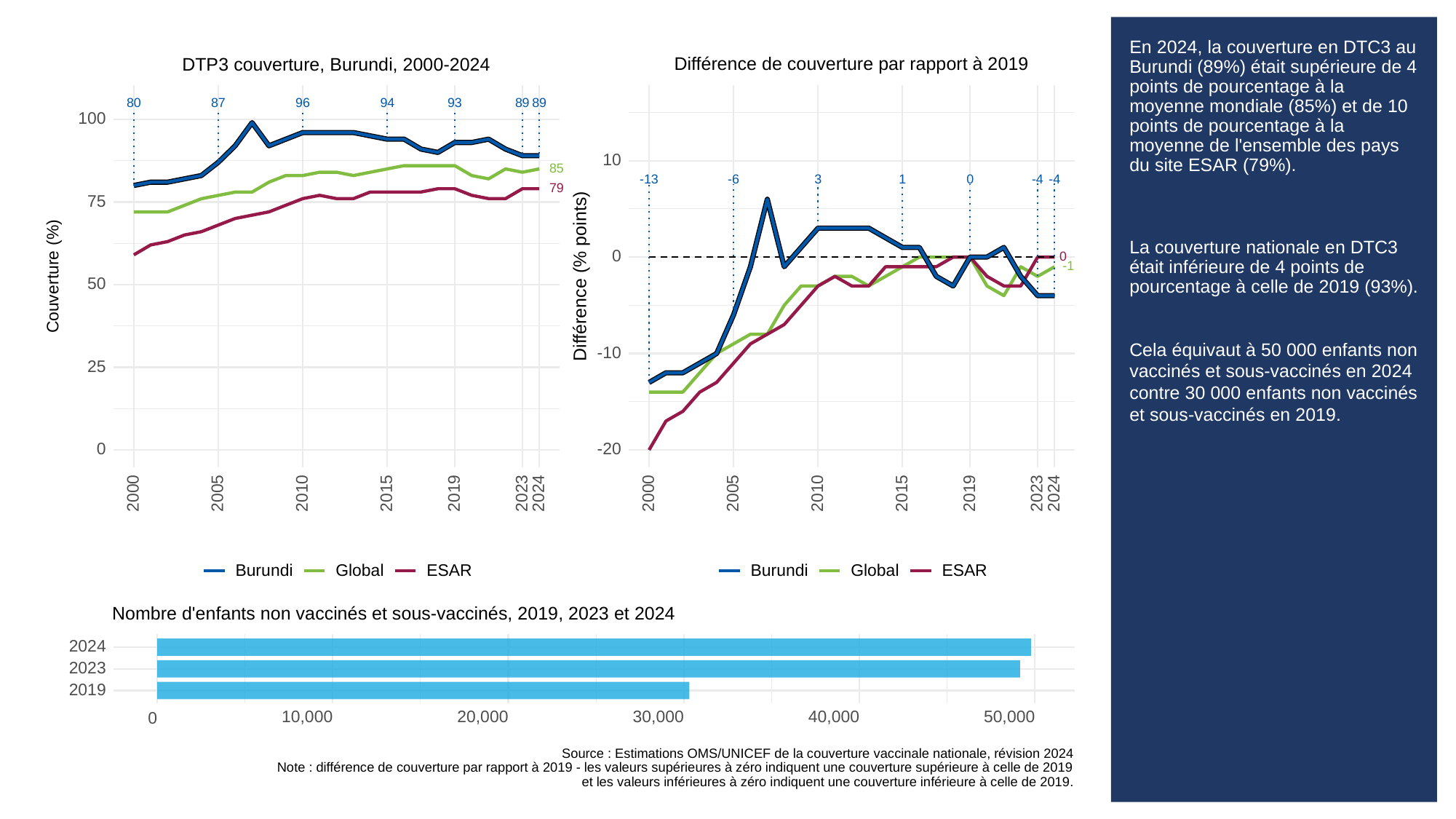

# En 2024, la couverture en DTC3 au Burundi (89%) était supérieure de 4 points de pourcentage à la moyenne mondiale (85%) et de 10 points de pourcentage à la moyenne de l'ensemble des pays du site ESAR (79%).

La couverture nationale en DTC3 était inférieure de 4 points de pourcentage à celle de 2019 (93%).

Cela équivaut à 50 000 enfants non vaccinés et sous-vaccinés en 2024 contre 30 000 enfants non vaccinés et sous-vaccinés en 2019.

Différence de couverture par rapport à 2019
DTP3 couverture, Burundi, 2000-2024

93
80
87
96
94
89
89

100

10

85

-13
3
-6
0
1
-4
-4

79

75

0
0

-1
Différence (% points)
Couverture (%)
50

-10

25

0
-20

2023
2023
2000
2005
2010
2015
2019
2024
2000
2005
2010
2015
2019
2024
Global
ESAR
Global
ESAR
Burundi
Burundi

Nombre d'enfants non vaccinés et sous-vaccinés, 2019, 2023 et 2024

2024

2023

2019

10,000
20,000
30,000
40,000
50,000
0
Source : Estimations OMS/UNICEF de la couverture vaccinale nationale, révision 2024
Note : différence de couverture par rapport à 2019 - les valeurs supérieures à zéro indiquent une couverture supérieure à celle de 2019
et les valeurs inférieures à zéro indiquent une couverture inférieure à celle de 2019.